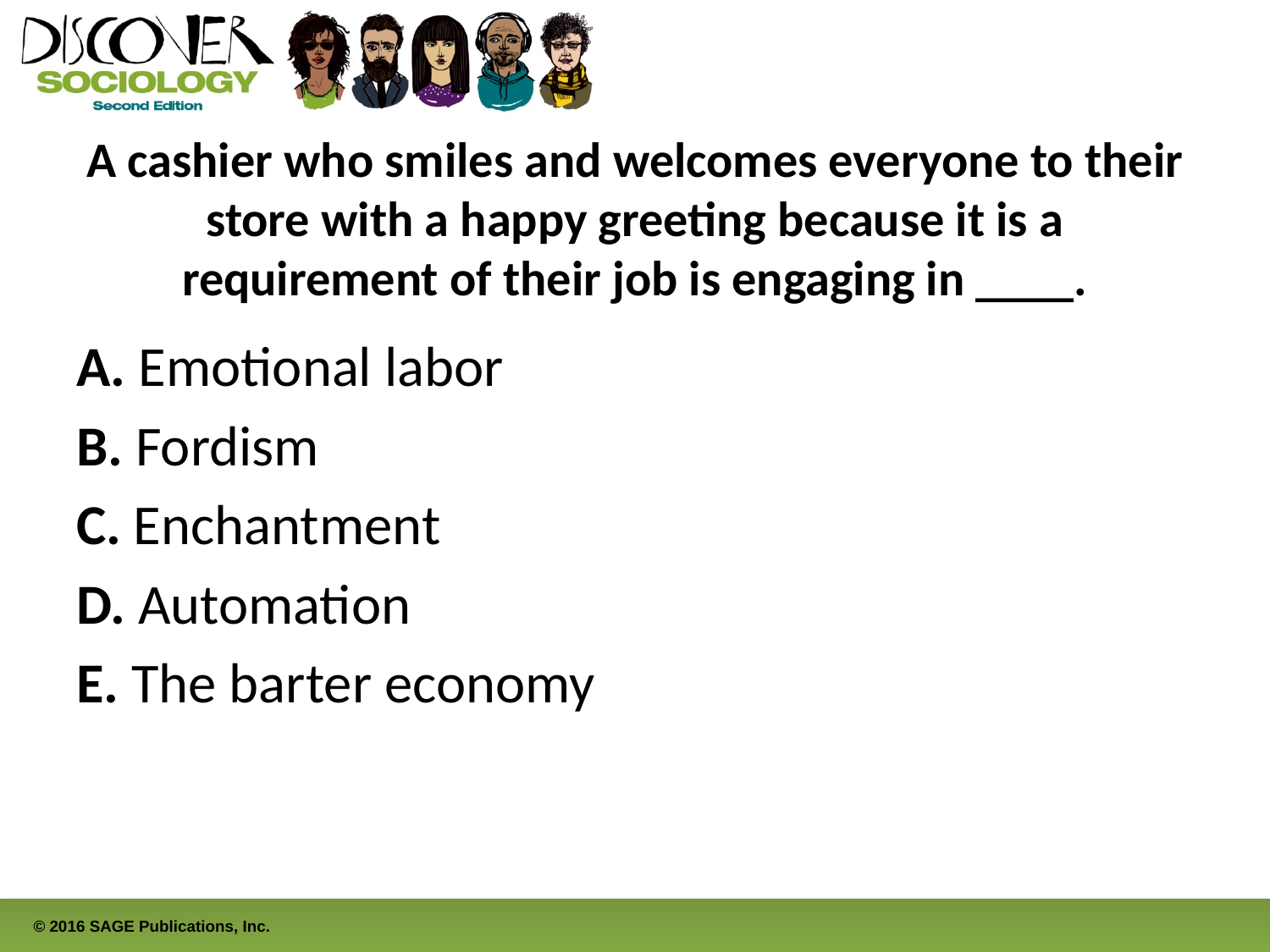

# A cashier who smiles and welcomes everyone to their store with a happy greeting because it is a requirement of their job is engaging in ____.
A. Emotional labor
B. Fordism
C. Enchantment
D. Automation
E. The barter economy